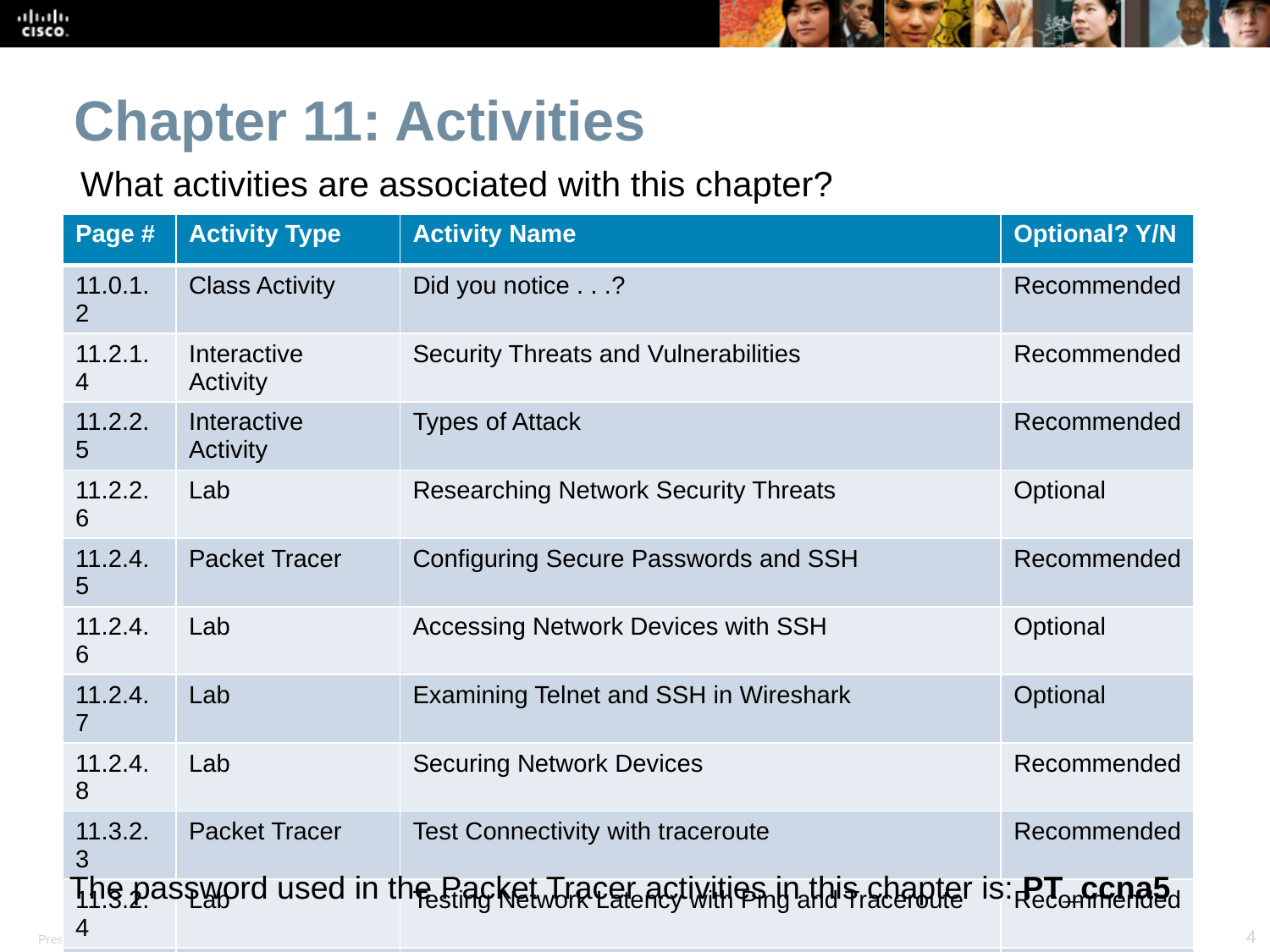

Chapter 11: Activities
What activities are associated with this chapter?

| Page # | Activity Type | Activity Name | Optional? Y/N |
| --- | --- | --- | --- |
| 11.0.1.2 | Class Activity | Did you notice . . .? | Recommended |
| 11.2.1.4 | Interactive Activity | Security Threats and Vulnerabilities | Recommended |
| 11.2.2.5 | Interactive Activity | Types of Attack | Recommended |
| 11.2.2.6 | Lab | Researching Network Security Threats | Optional |
| 11.2.4.5 | Packet Tracer | Configuring Secure Passwords and SSH | Recommended |
| 11.2.4.6 | Lab | Accessing Network Devices with SSH | Optional |
| 11.2.4.7 | Lab | Examining Telnet and SSH in Wireshark | Optional |
| 11.2.4.8 | Lab | Securing Network Devices | Recommended |
| 11.3.2.3 | Packet Tracer | Test Connectivity with traceroute | Recommended |
| 11.3.2.4 | Lab | Testing Network Latency with Ping and Traceroute | Recommended |
| 11.3.3.2 | Video | The show version Command |  |
The password used in the Packet Tracer activities in this chapter is: PT_ccna5